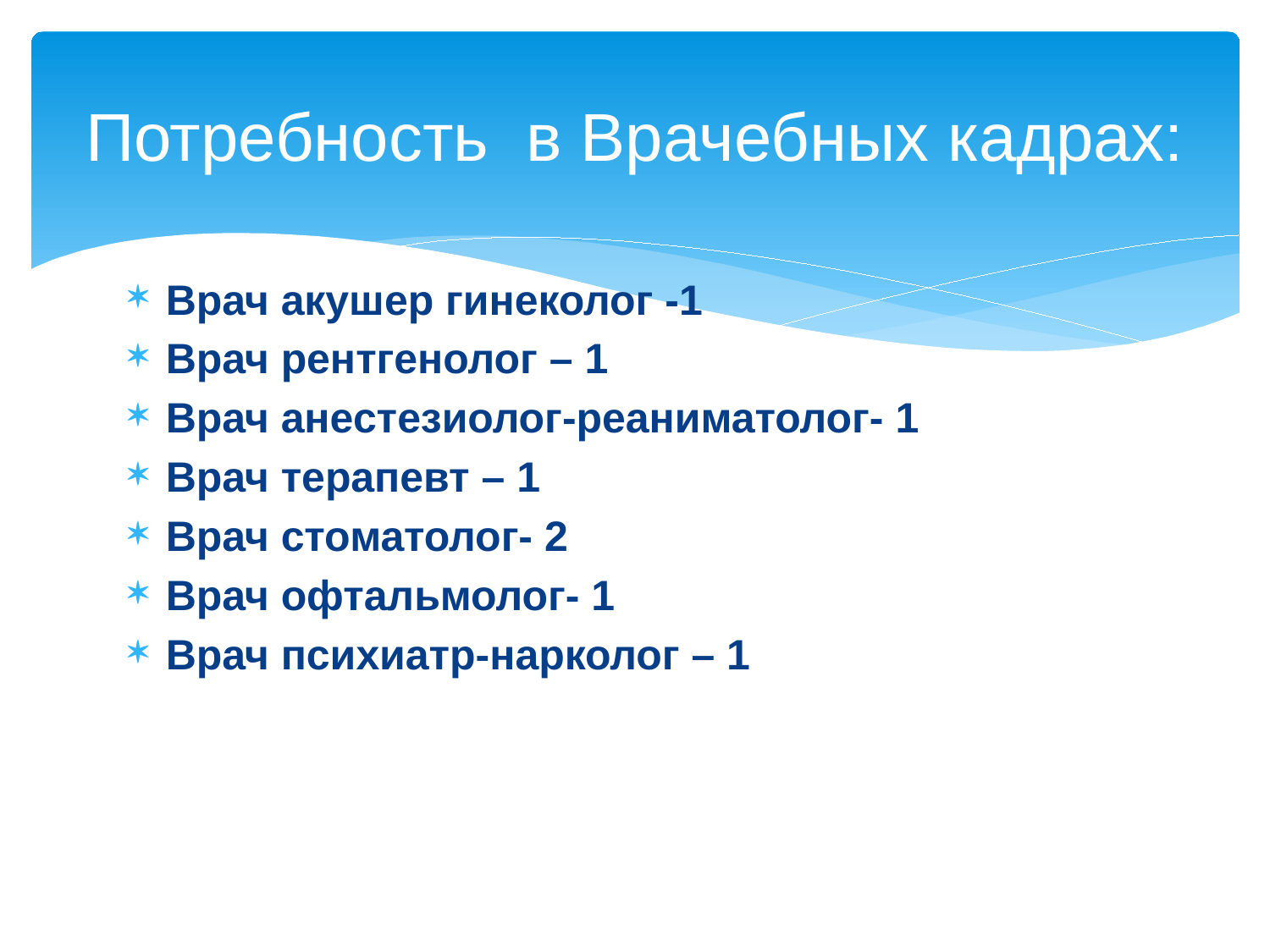

# Потребность  в Врачебных кадрах:
Врач акушер гинеколог -1
Врач рентгенолог – 1
Врач анестезиолог-реаниматолог- 1
Врач терапевт – 1
Врач стоматолог- 2
Врач офтальмолог- 1
Врач психиатр-нарколог – 1